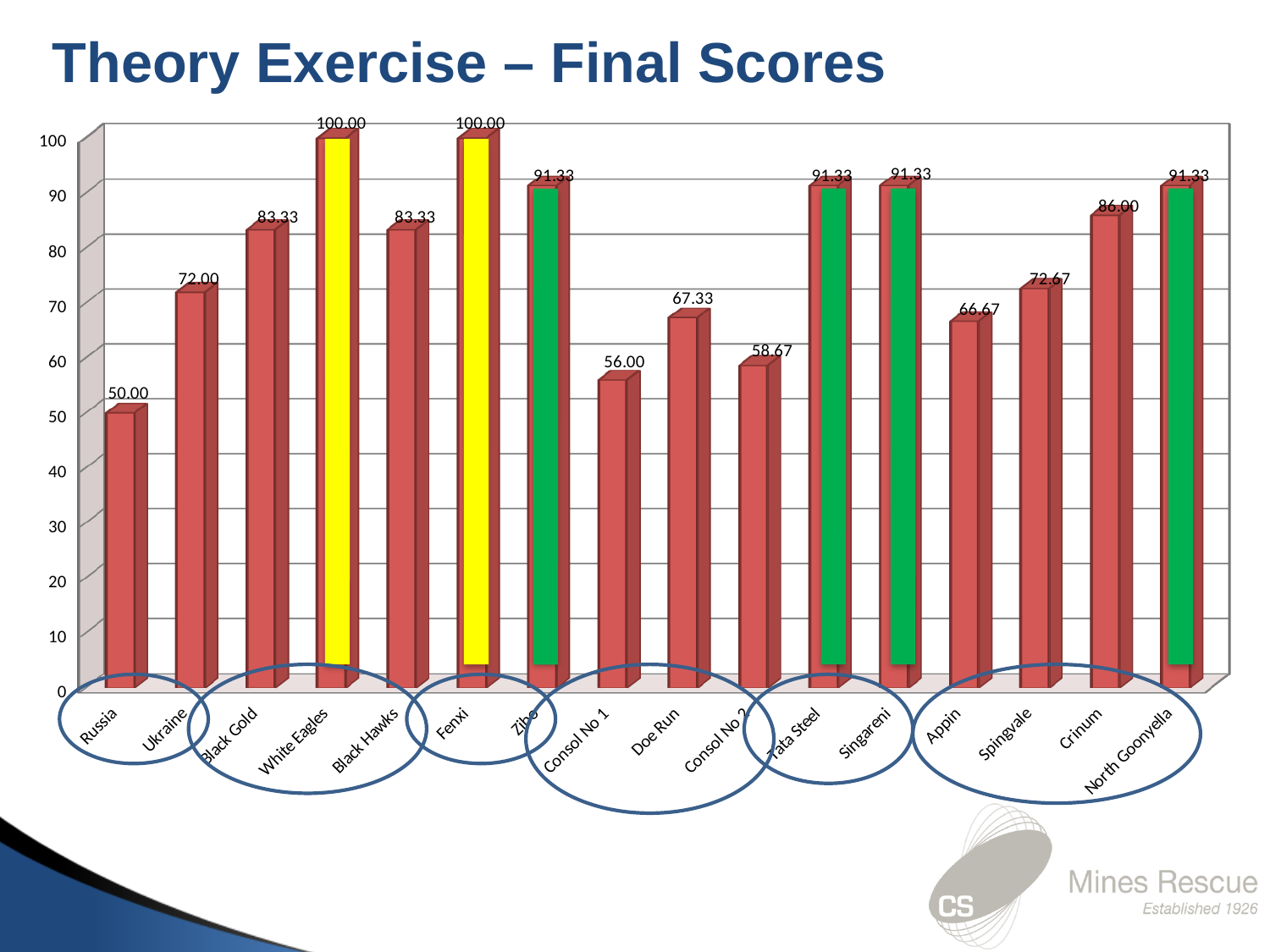

Theory Exercise – Final Scores

[unsupported chart]